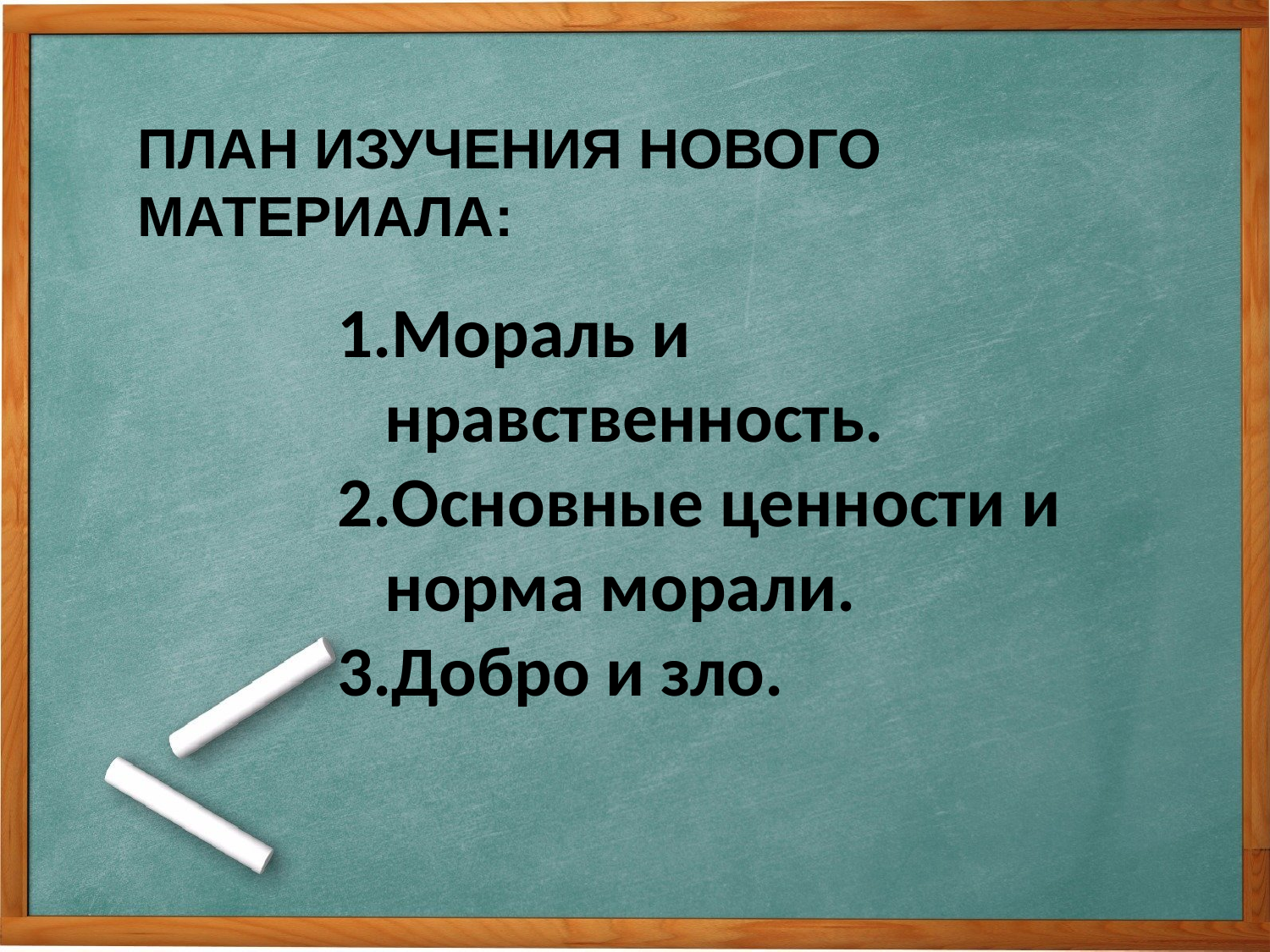

ПЛАН ИЗУЧЕНИЯ НОВОГО МАТЕРИАЛА:

Мораль и нравственность.
Основные ценности и норма морали.
Добро и зло.